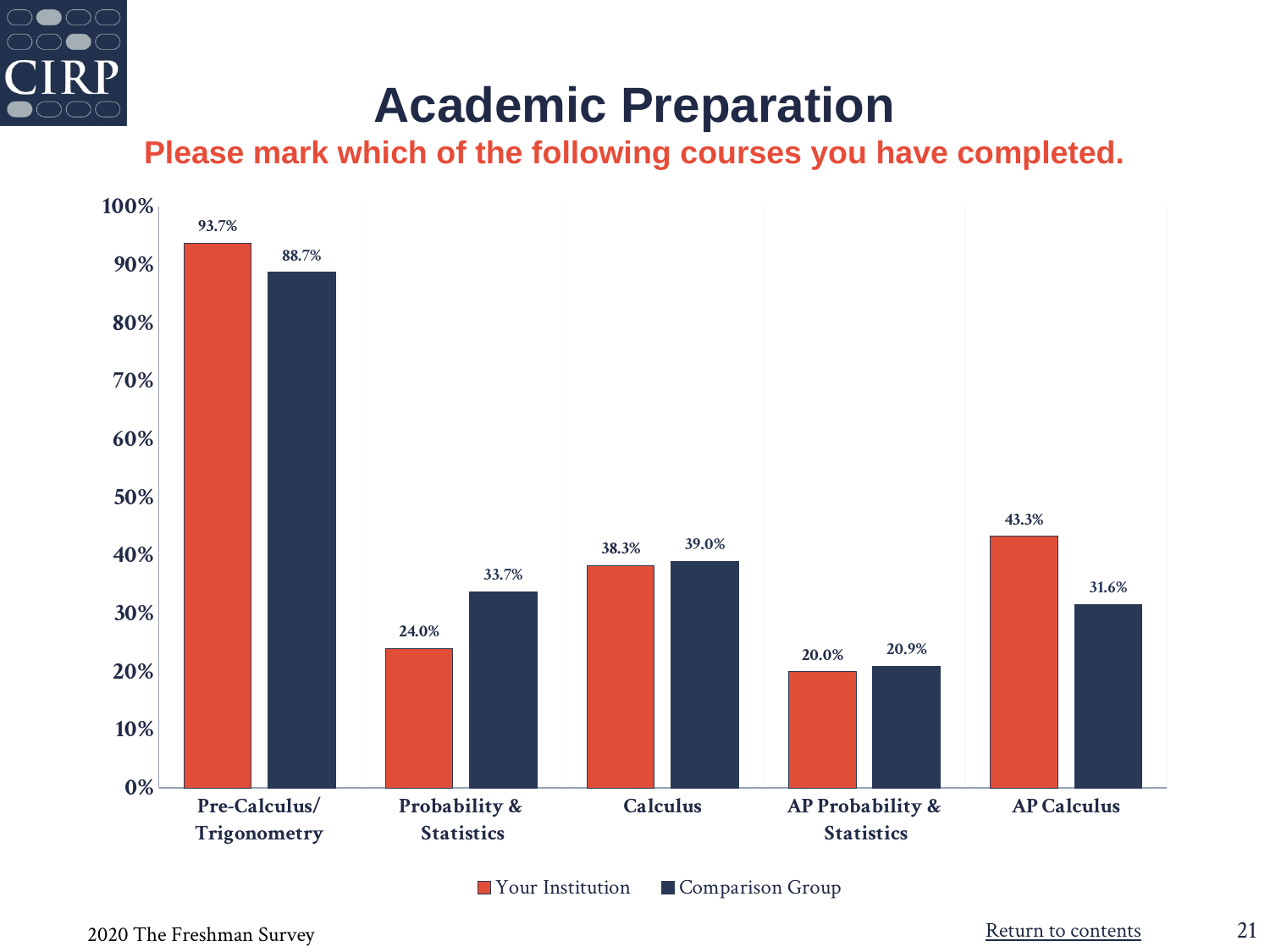

# Academic Preparation Please mark which of the following courses you have completed.

### Chart

| Category | Your Institution | Comparison Group |
|---|---|---|
| Pre-Calculus/
Trigonometry | 0.937 | 0.887 |
| Probability &
 Statistics | 0.24 | 0.337 |
| Calculus | 0.383 | 0.39 |
| AP Probability &
 Statistics | 0.2 | 0.209 |
| AP Calculus | 0.433 | 0.316 |
2020 The Freshman Survey
Return to contents
21